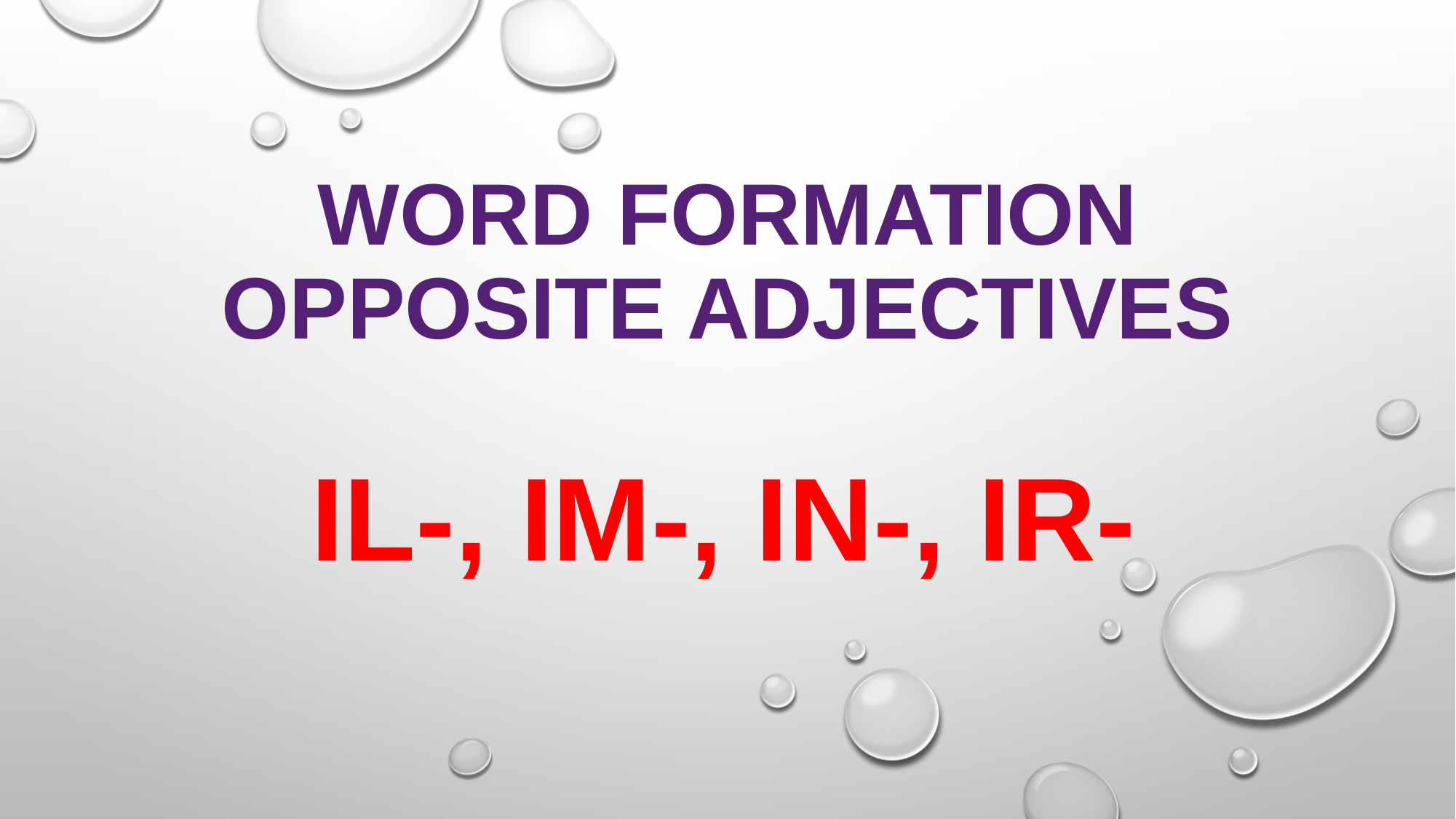

# WORD FORMATION OPPOSITE ADJECTIVES
IL-, IM-, IN-, IR-